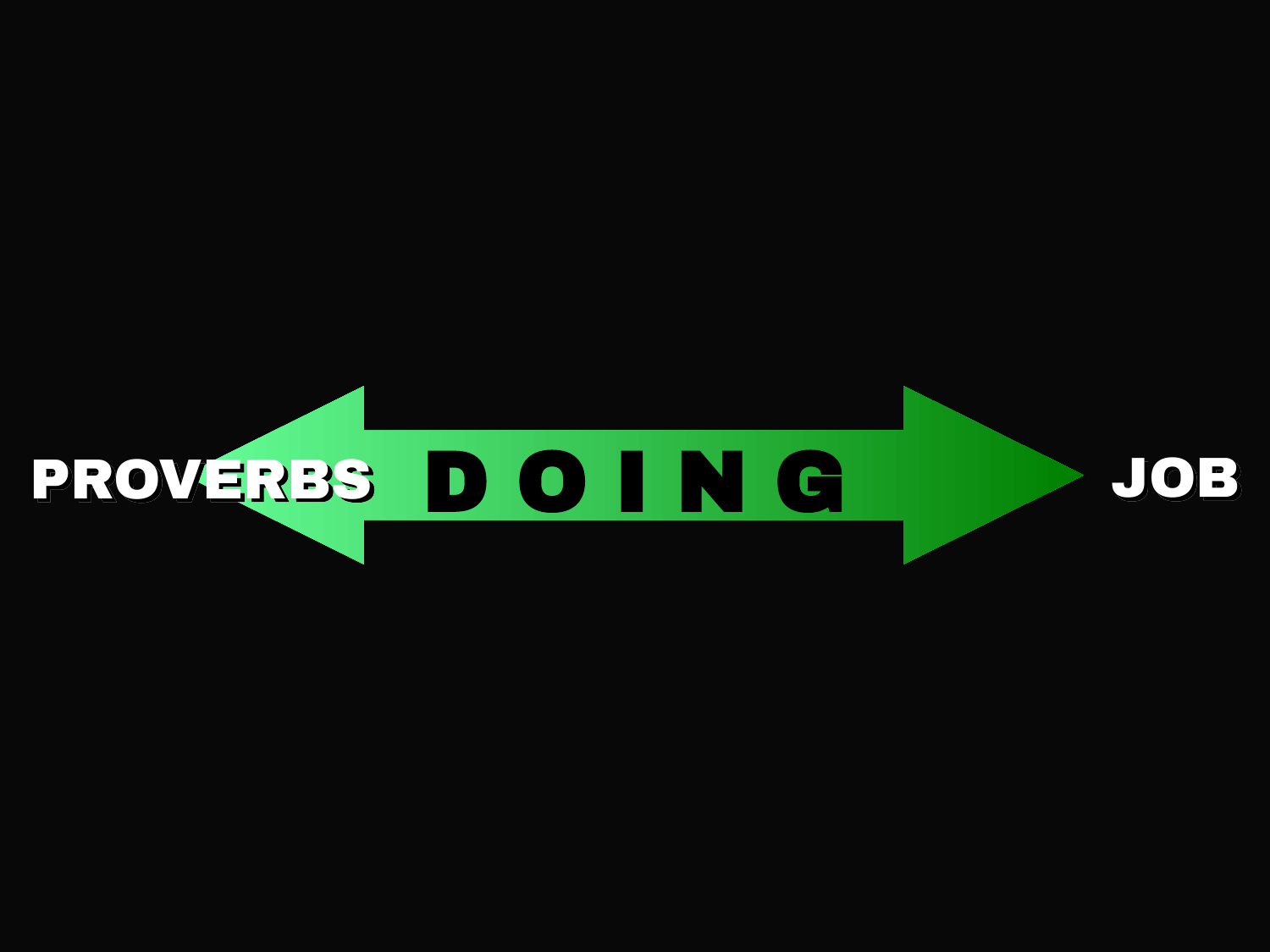

D O I N G
JOB
PROVERBS